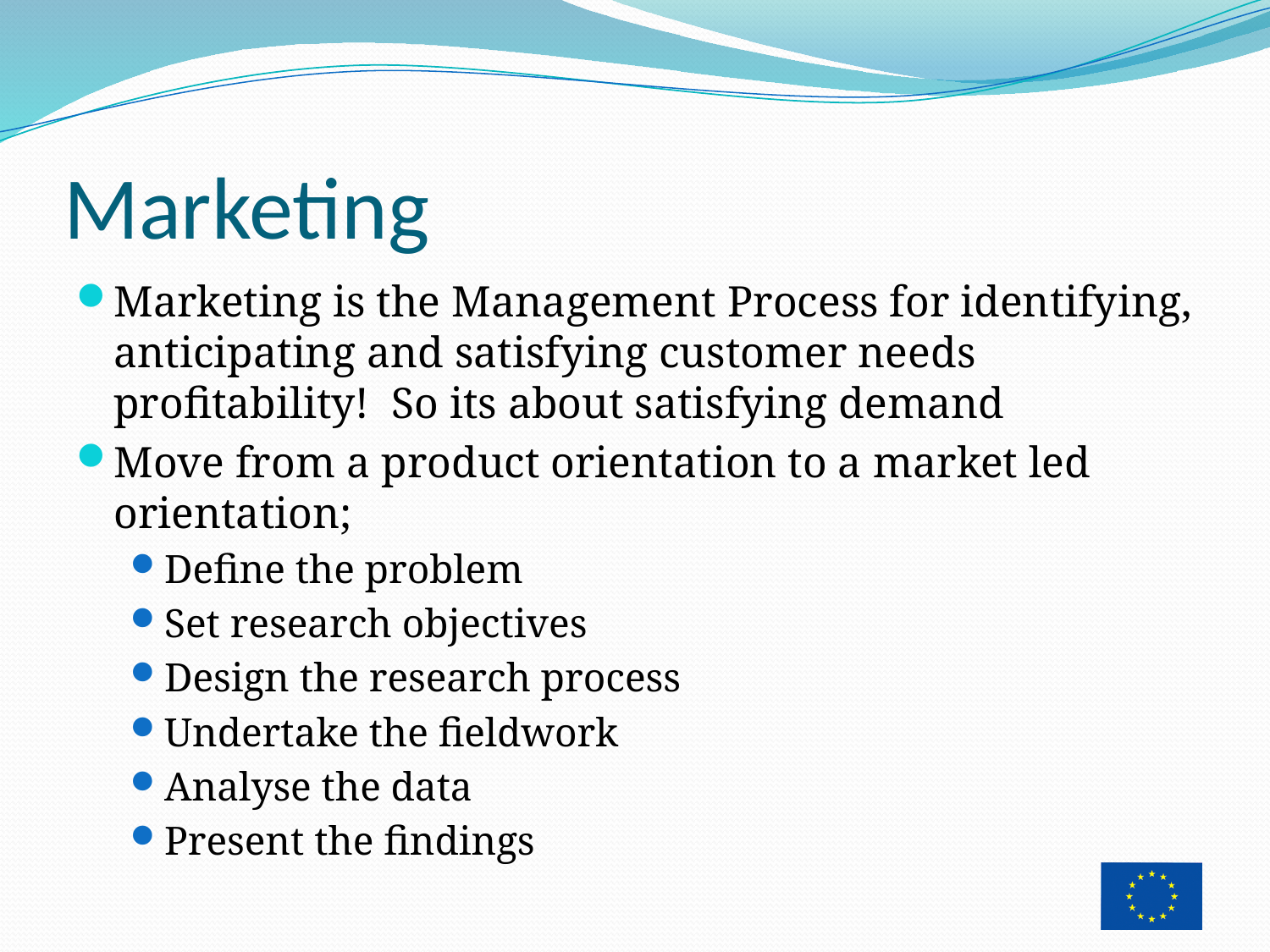

# Marketing
Marketing is the Management Process for identifying, anticipating and satisfying customer needs profitability!  So its about satisfying demand
Move from a product orientation to a market led orientation;
Define the problem
Set research objectives
Design the research process
Undertake the fieldwork
Analyse the data
Present the findings